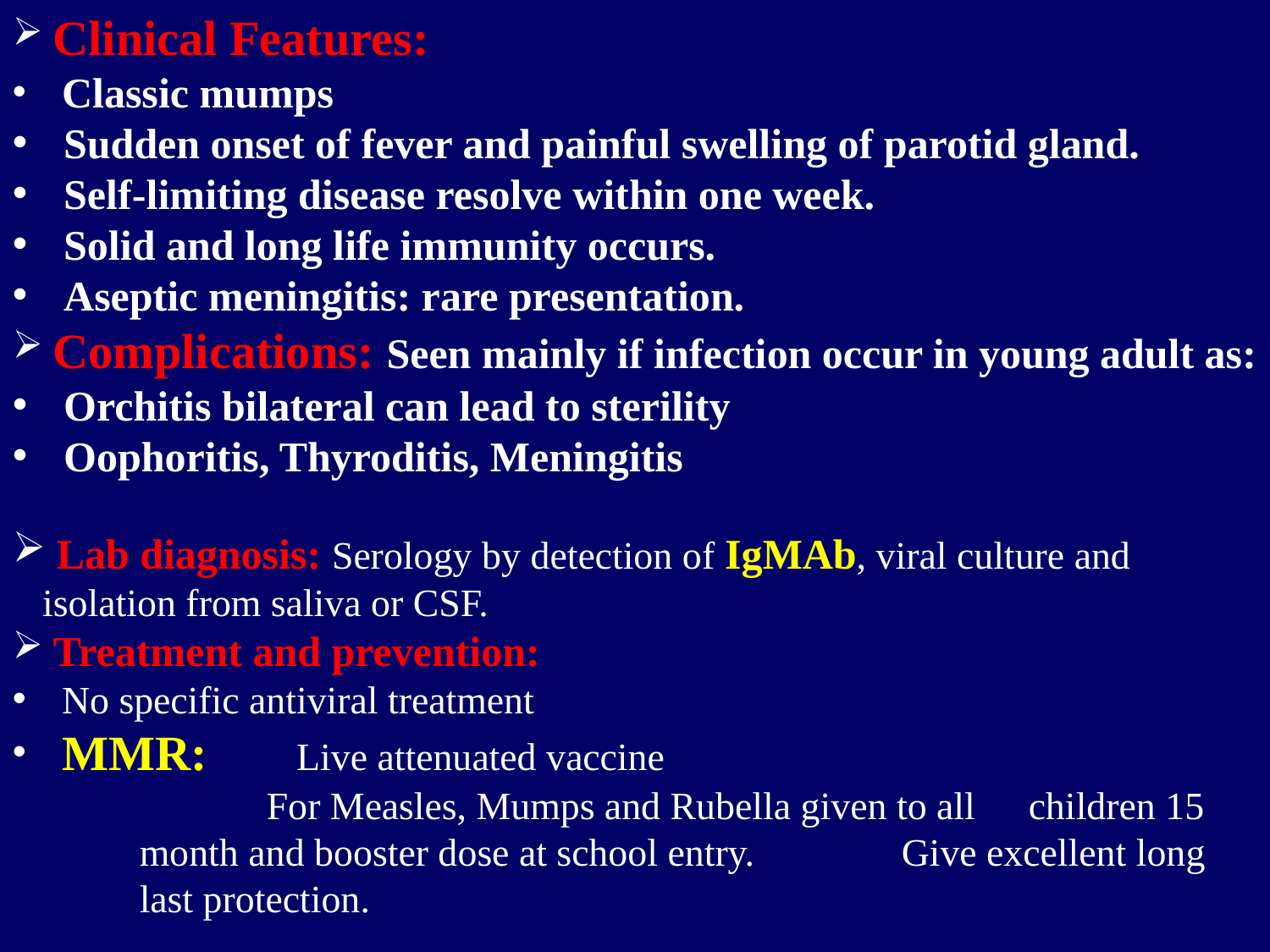

Clinical Features:
  Classic mumps
  Sudden onset of fever and painful swelling of parotid gland.
  Self-limiting disease resolve within one week.
  Solid and long life immunity occurs.
  Aseptic meningitis: rare presentation.
 Complications: Seen mainly if infection occur in young adult as:
  Orchitis bilateral can lead to sterility
  Oophoritis, Thyroditis, Meningitis

 Lab diagnosis: Serology by detection of IgMAb, viral culture and isolation from saliva or CSF.
 Treatment and prevention:
  No specific antiviral treatment
  MMR:	Live attenuated vaccine
   	For Measles, Mumps and Rubella given to all 	children 15 month and booster dose at school entry.  	Give excellent long last protection.